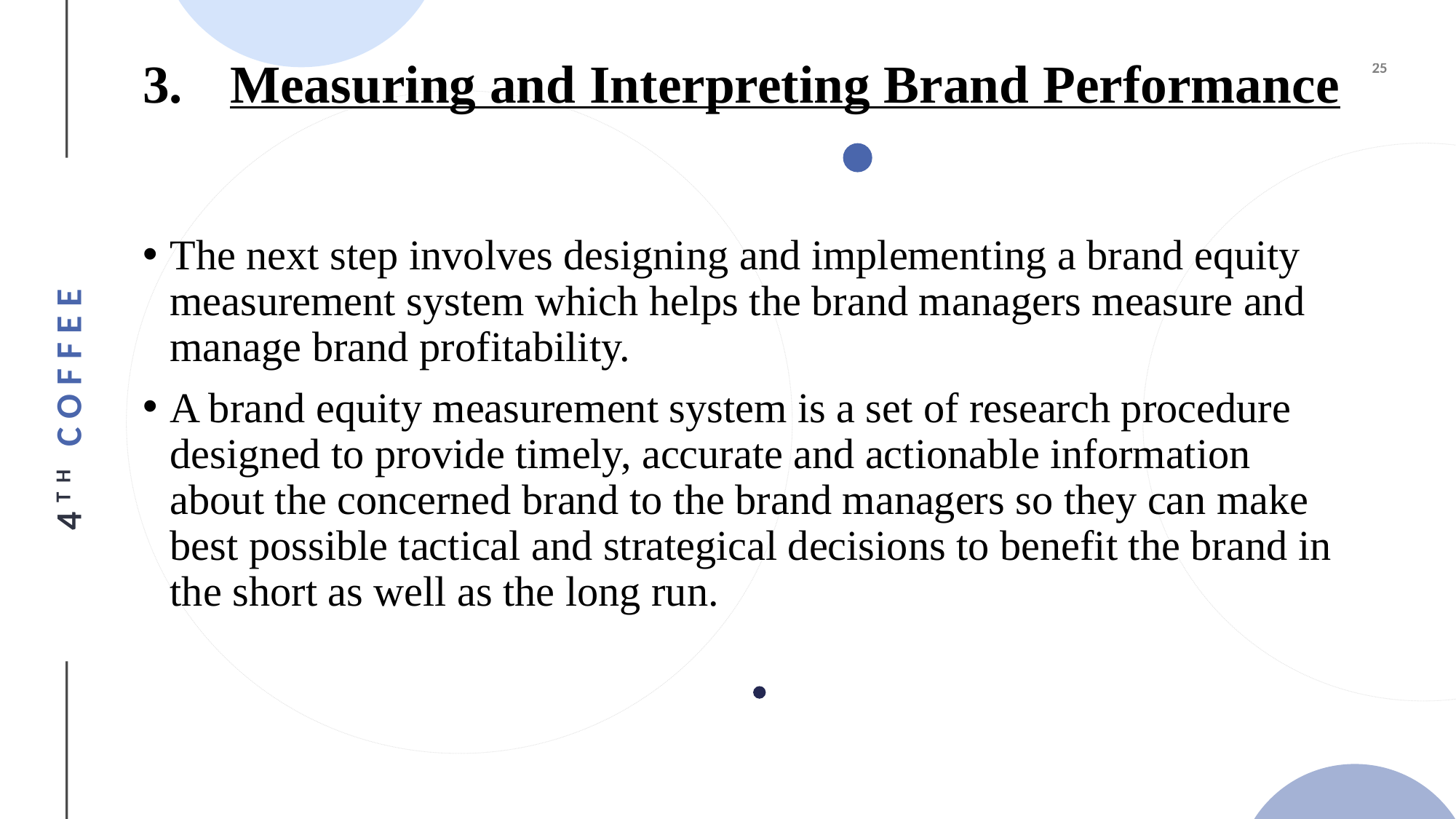

# 3.	Measuring and Interpreting Brand Performance

The next step involves designing and implementing a brand equity measurement system which helps the brand managers measure and manage brand profitability.
A brand equity measurement system is a set of research procedure designed to provide timely, accurate and actionable information about the concerned brand to the brand managers so they can make best possible tactical and strategical decisions to benefit the brand in the short as well as the long run.